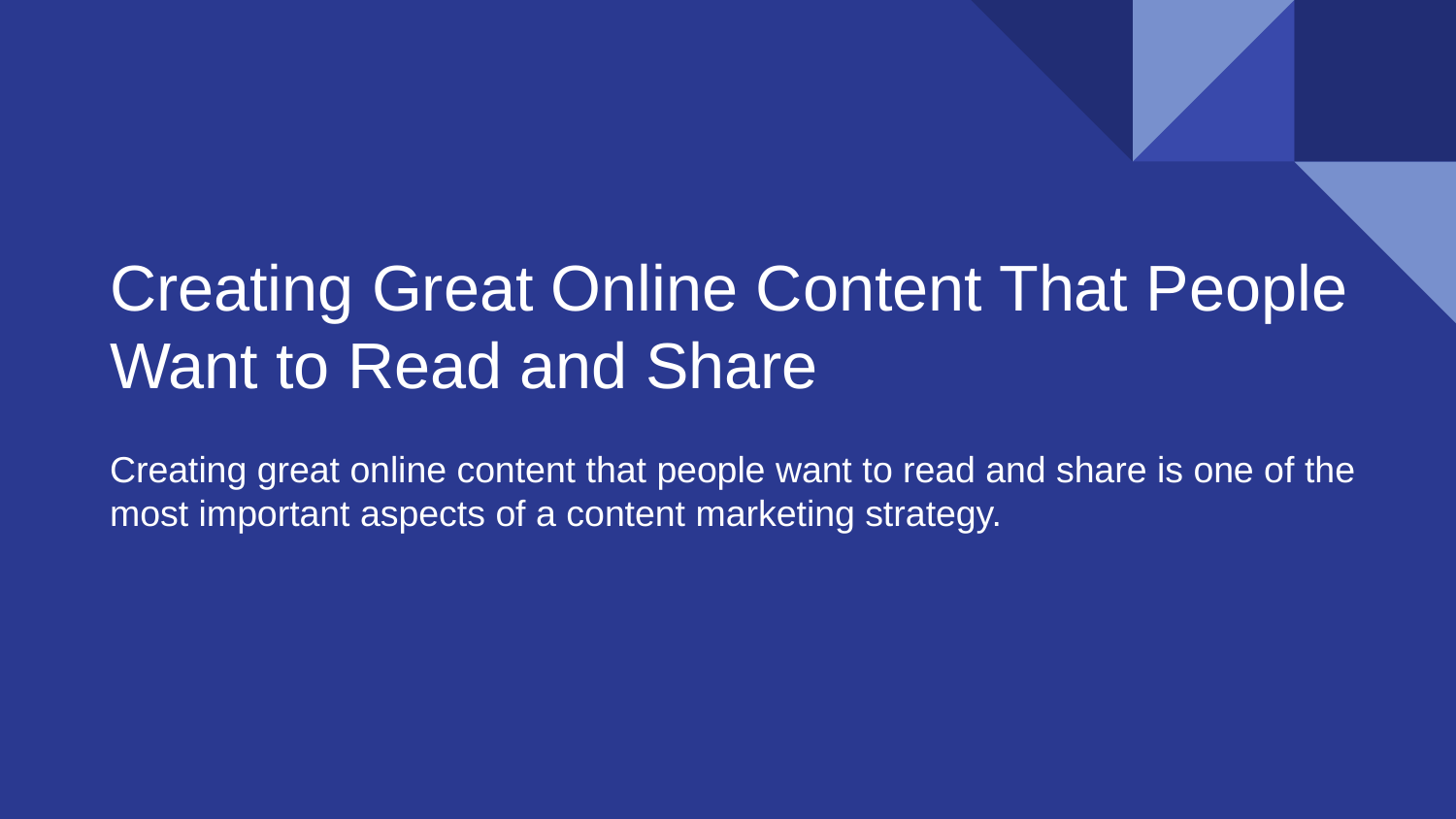

# Creating Great Online Content That People Want to Read and Share
Creating great online content that people want to read and share is one of the most important aspects of a content marketing strategy.